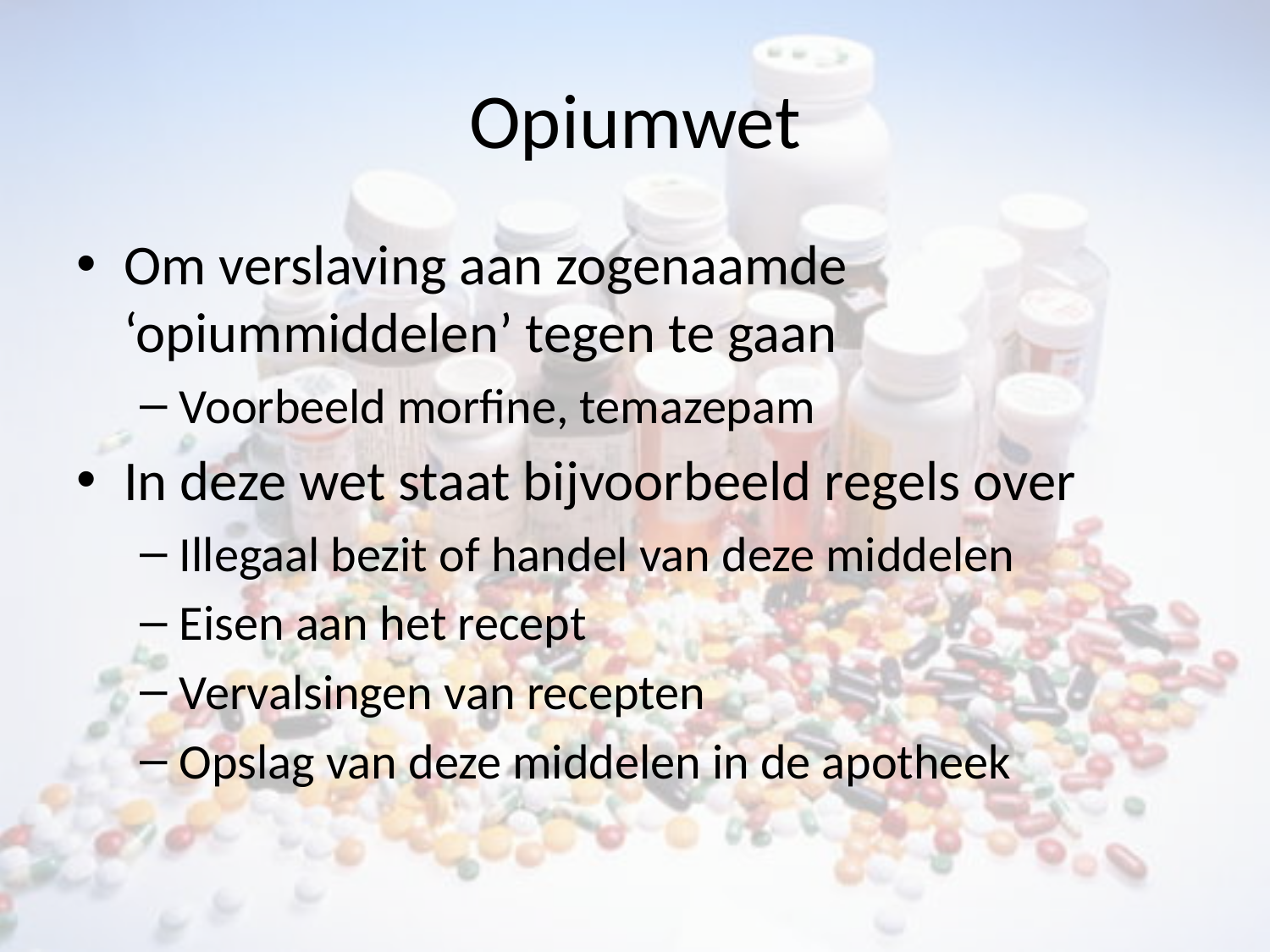

# Opiumwet
Om verslaving aan zogenaamde ‘opiummiddelen’ tegen te gaan
Voorbeeld morfine, temazepam
In deze wet staat bijvoorbeeld regels over
Illegaal bezit of handel van deze middelen
Eisen aan het recept
Vervalsingen van recepten
Opslag van deze middelen in de apotheek